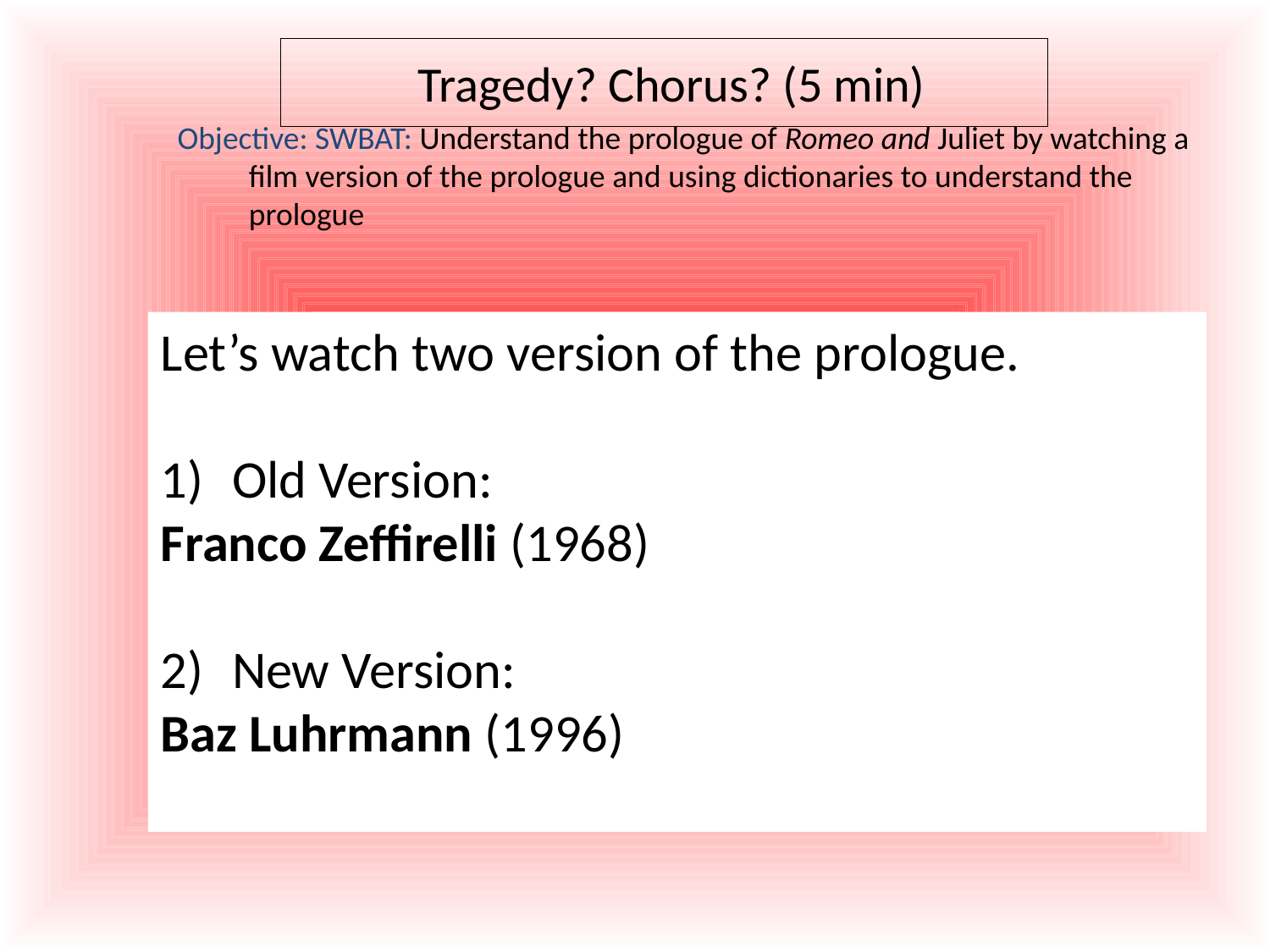

Content (The knowledge you’ll master today)
SWBAT:
Create rough draft classroom norms for 10 different situations
Create class-wide final-draft classroom norms for 10 different situations
Define the word “norm” and explain why it is important to have norms

# Tragedy? Chorus? (5 min)
Objective: SWBAT: Understand the prologue of Romeo and Juliet by watching a film version of the prologue and using dictionaries to understand the prologue
Let’s watch two version of the prologue.

Old Version:
Franco Zeffirelli (1968)

New Version:
Baz Luhrmann (1996)